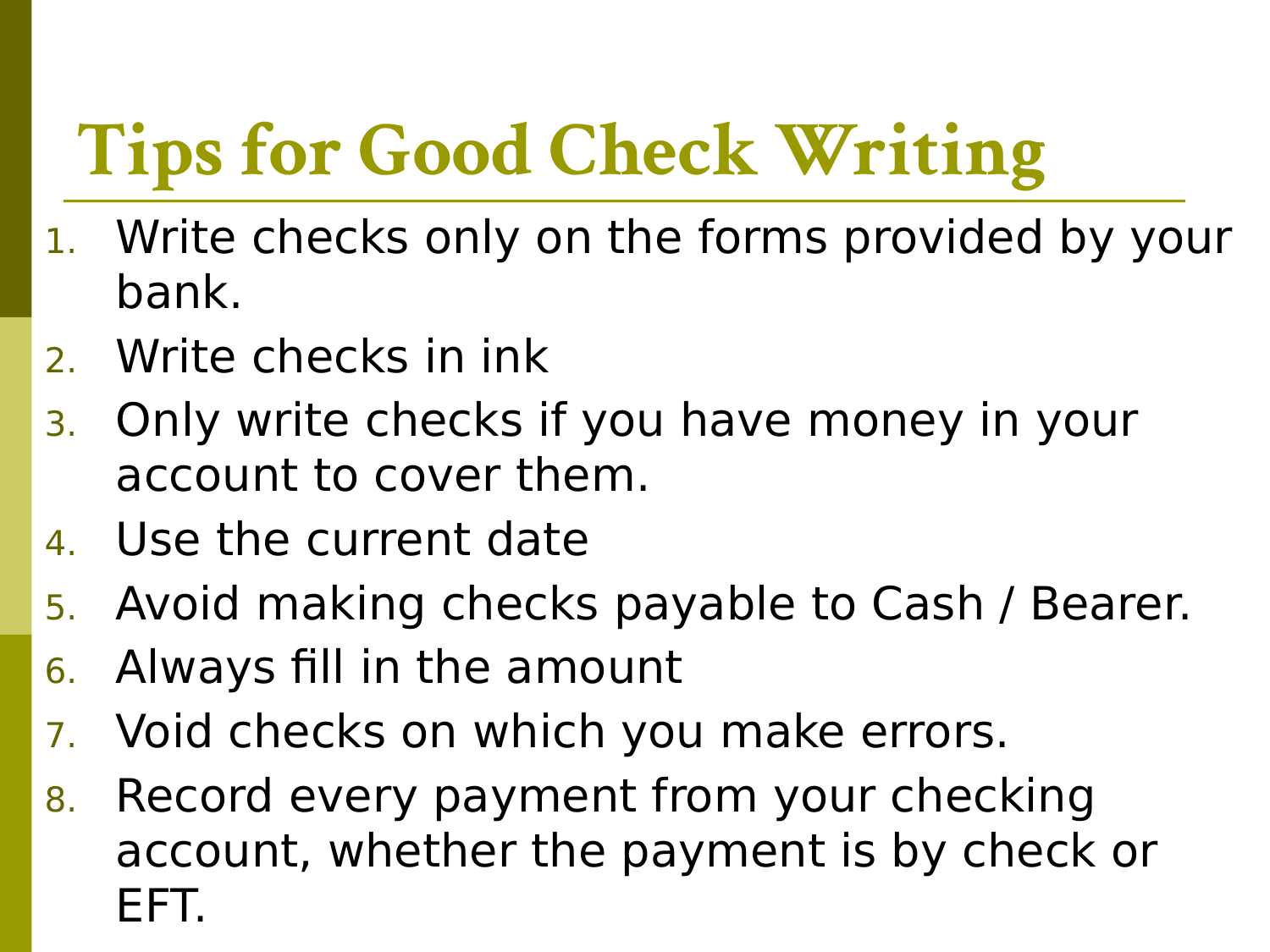

# Tips for Good Check Writing
Write checks only on the forms provided by your bank.
Write checks in ink
Only write checks if you have money in your account to cover them.
Use the current date
Avoid making checks payable to Cash / Bearer.
Always fill in the amount
Void checks on which you make errors.
Record every payment from your checking account, whether the payment is by check or EFT.